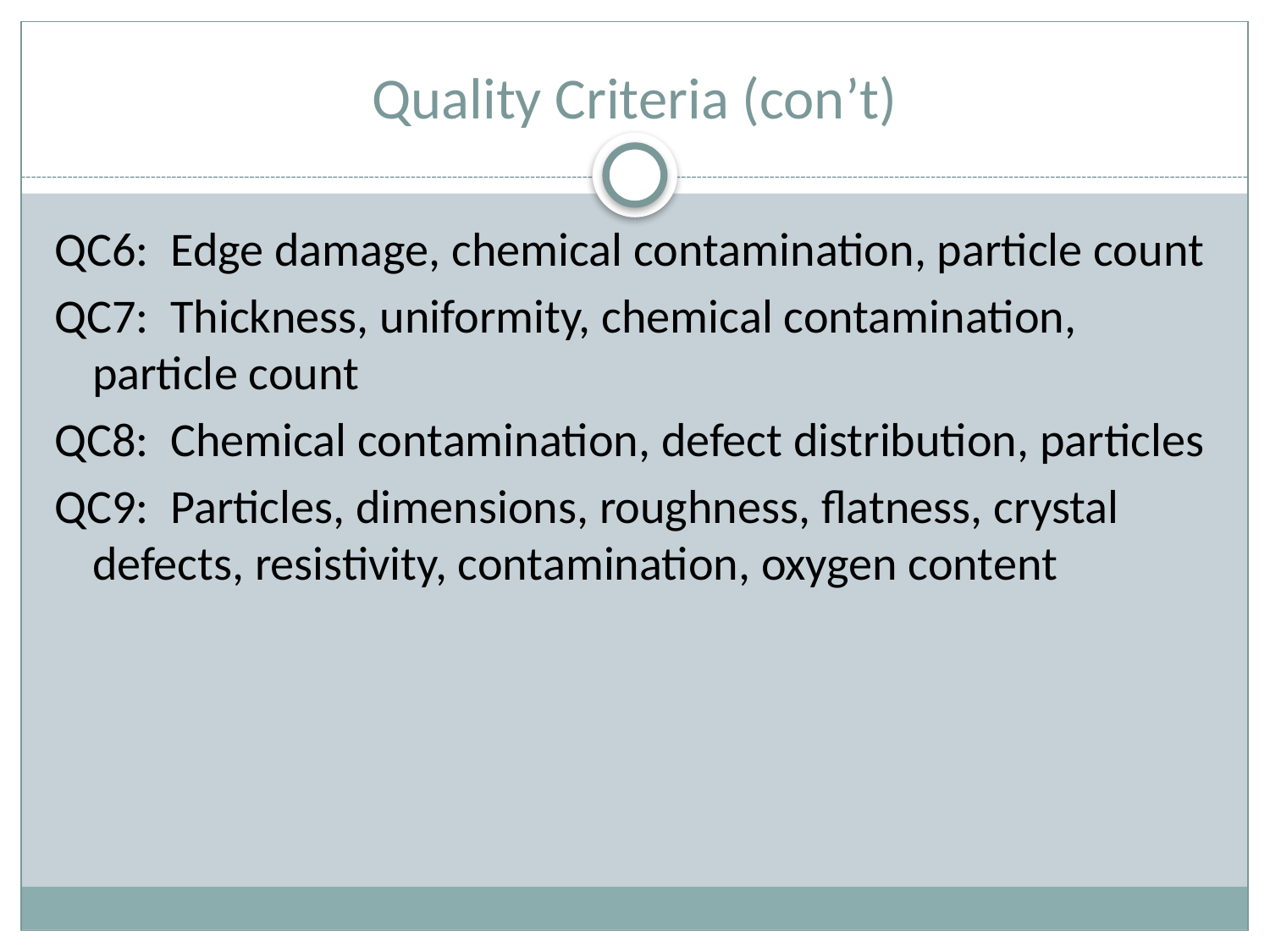

# Quality Criteria (con’t)
QC6:  Edge damage, chemical contamination, particle count
QC7:  Thickness, uniformity, chemical contamination, particle count
QC8:  Chemical contamination, defect distribution, particles
QC9:  Particles, dimensions, roughness, flatness, crystal defects, resistivity, contamination, oxygen content